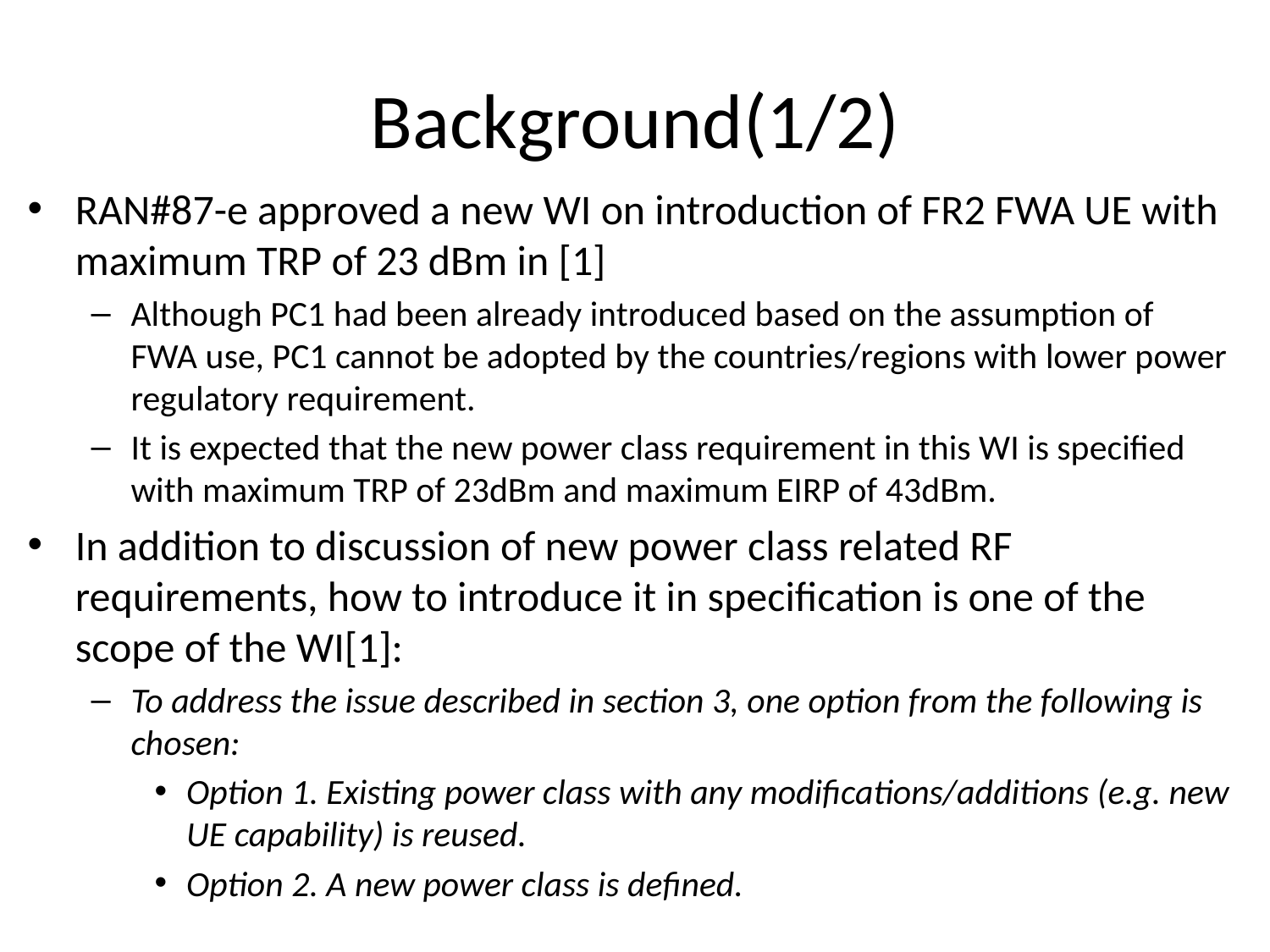

# Background(1/2)
RAN#87-e approved a new WI on introduction of FR2 FWA UE with maximum TRP of 23 dBm in [1]
Although PC1 had been already introduced based on the assumption of  FWA use, PC1 cannot be adopted by the countries/regions with lower power regulatory requirement.
It is expected that the new power class requirement in this WI is specified with maximum TRP of 23dBm and maximum EIRP of 43dBm.
In addition to discussion of new power class related RF requirements, how to introduce it in specification is one of the scope of the WI[1]:
To address the issue described in section 3, one option from the following is chosen:
Option 1. Existing power class with any modifications/additions (e.g. new UE capability) is reused.
Option 2. A new power class is defined.